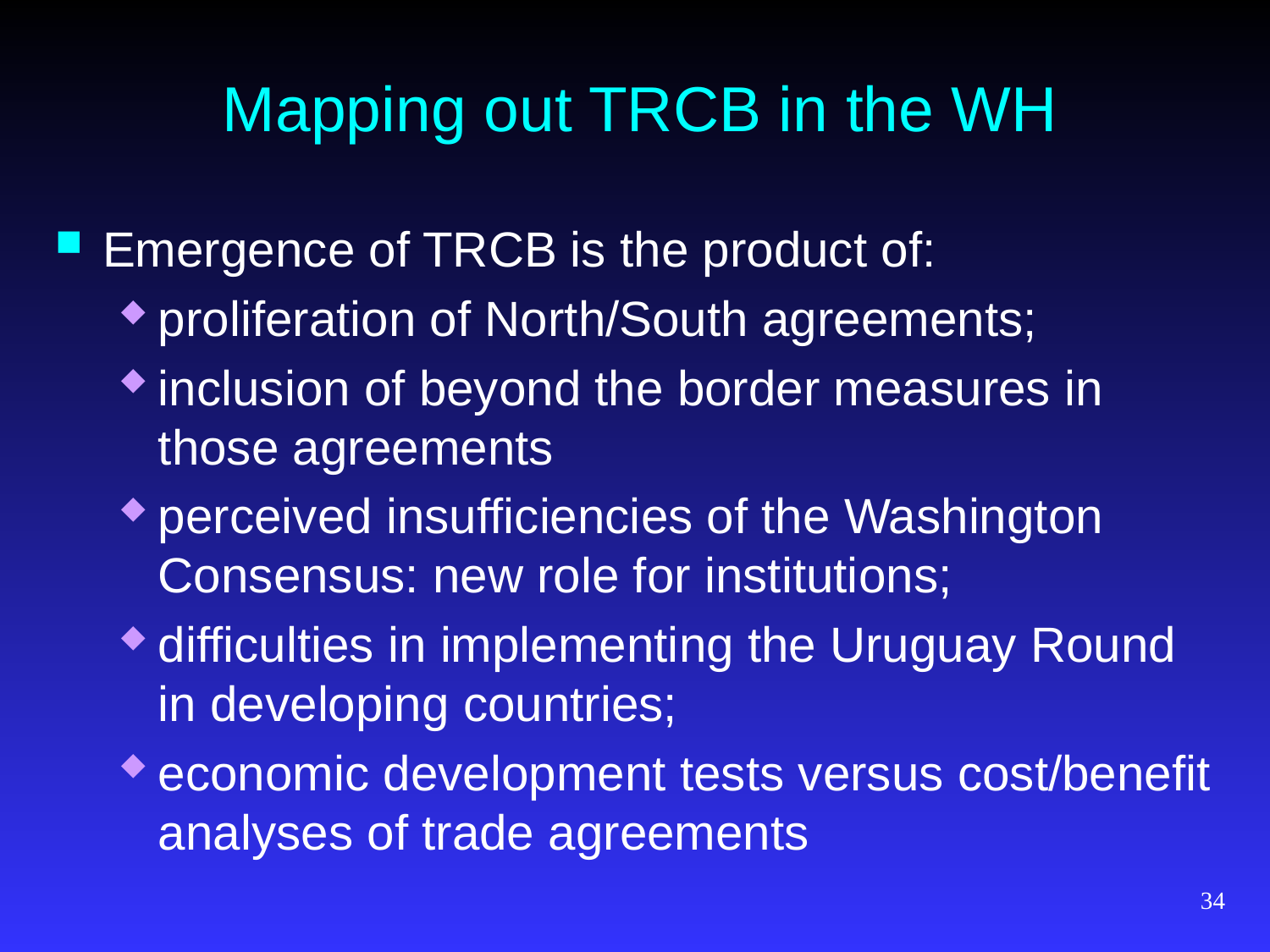

# Mapping out TRCB in the WH
Emergence of TRCB is the product of:
proliferation of North/South agreements;
inclusion of beyond the border measures in those agreements
perceived insufficiencies of the Washington Consensus: new role for institutions;
difficulties in implementing the Uruguay Round in developing countries;
economic development tests versus cost/benefit analyses of trade agreements
34